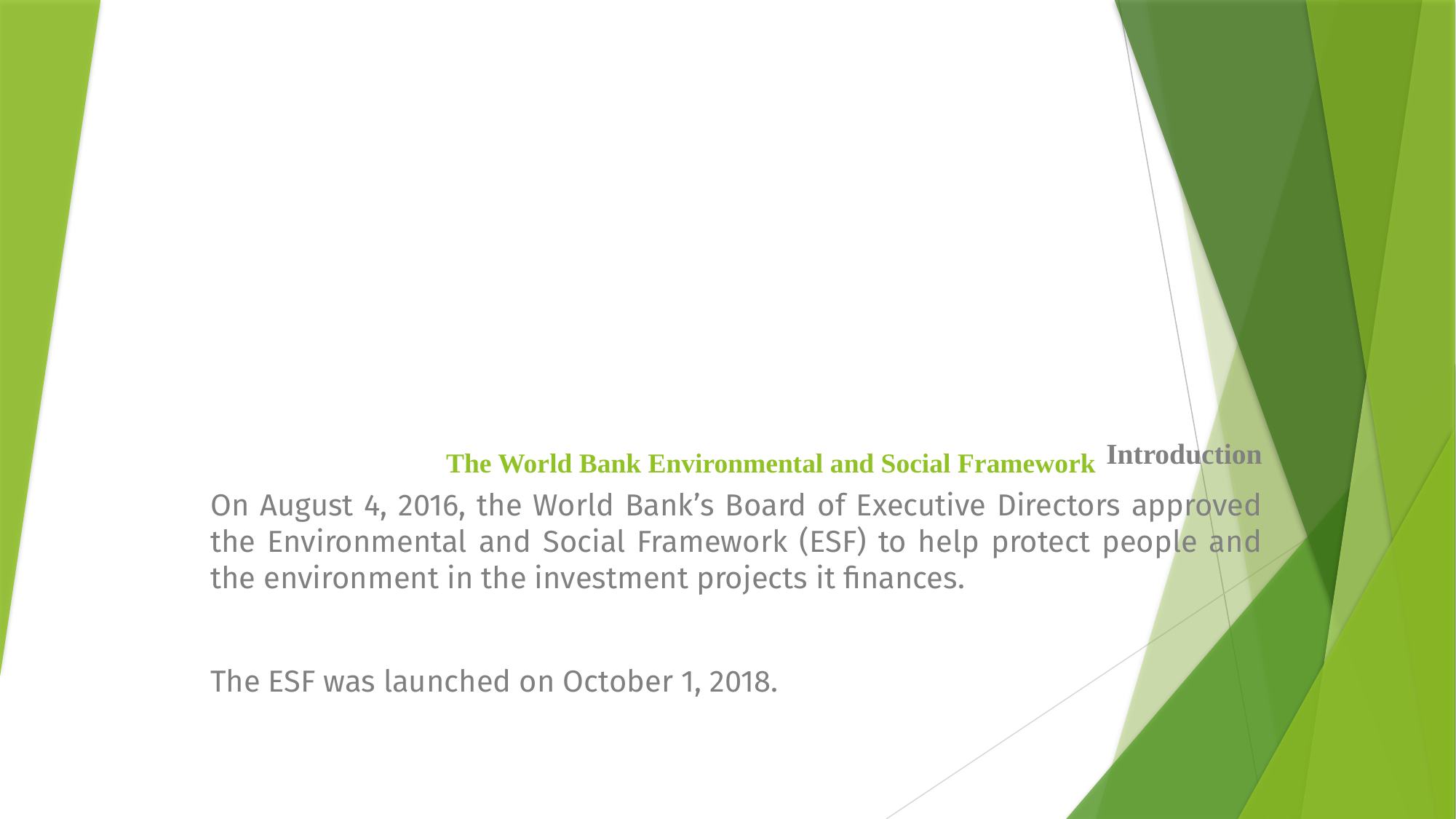

# The World Bank Environmental and Social Framework
Introduction
On August 4, 2016, the World Bank’s Board of Executive Directors approved the Environmental and Social Framework (ESF) to help protect people and the environment in the investment projects it finances.

The ESF was launched on October 1, 2018.